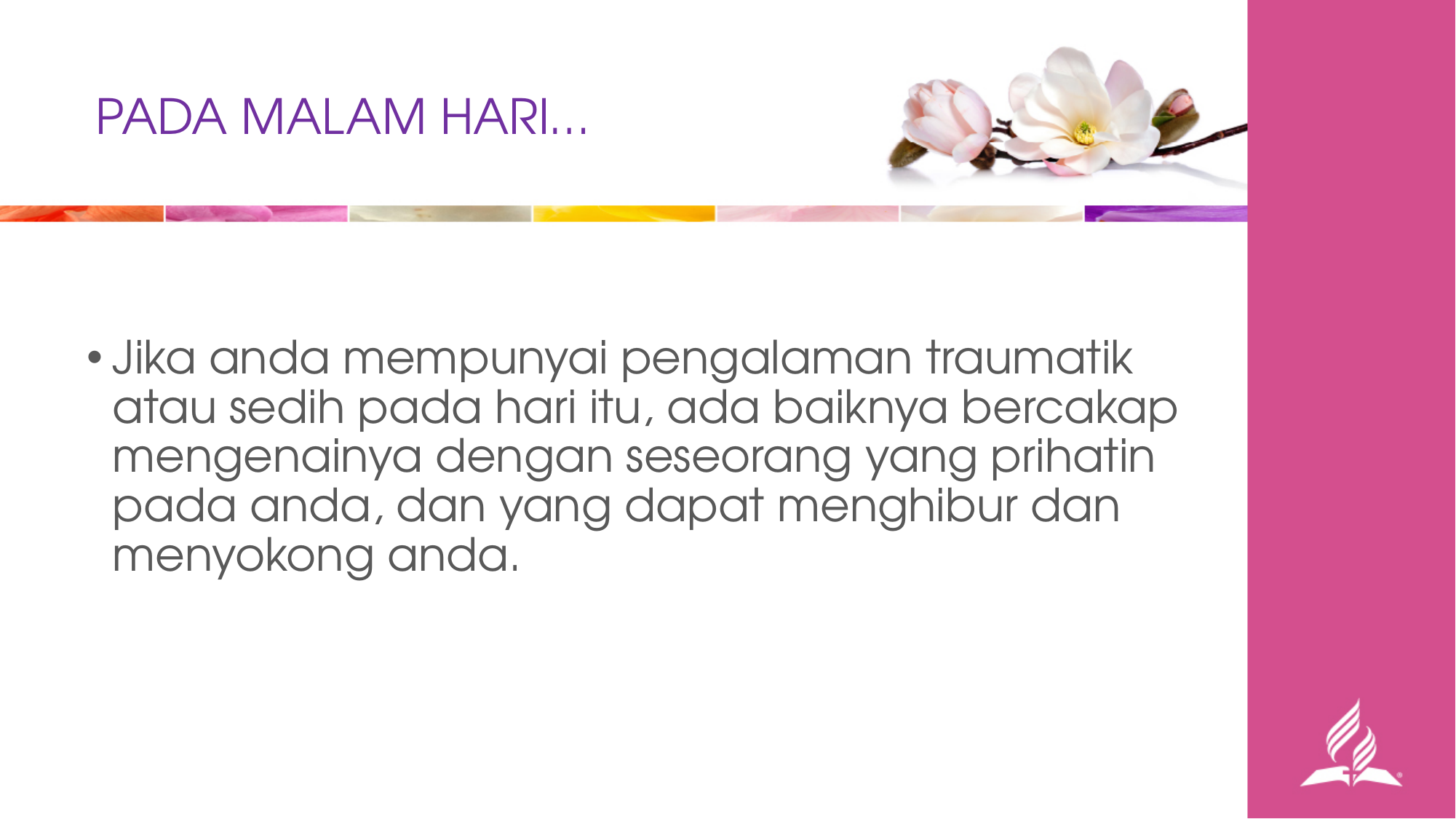

PADA MALAM HARI…
Jika anda mempunyai pengalaman traumatik atau sedih pada hari itu, ada baiknya bercakap mengenainya dengan seseorang yang prihatin pada anda, dan yang dapat menghibur dan menyokong anda.